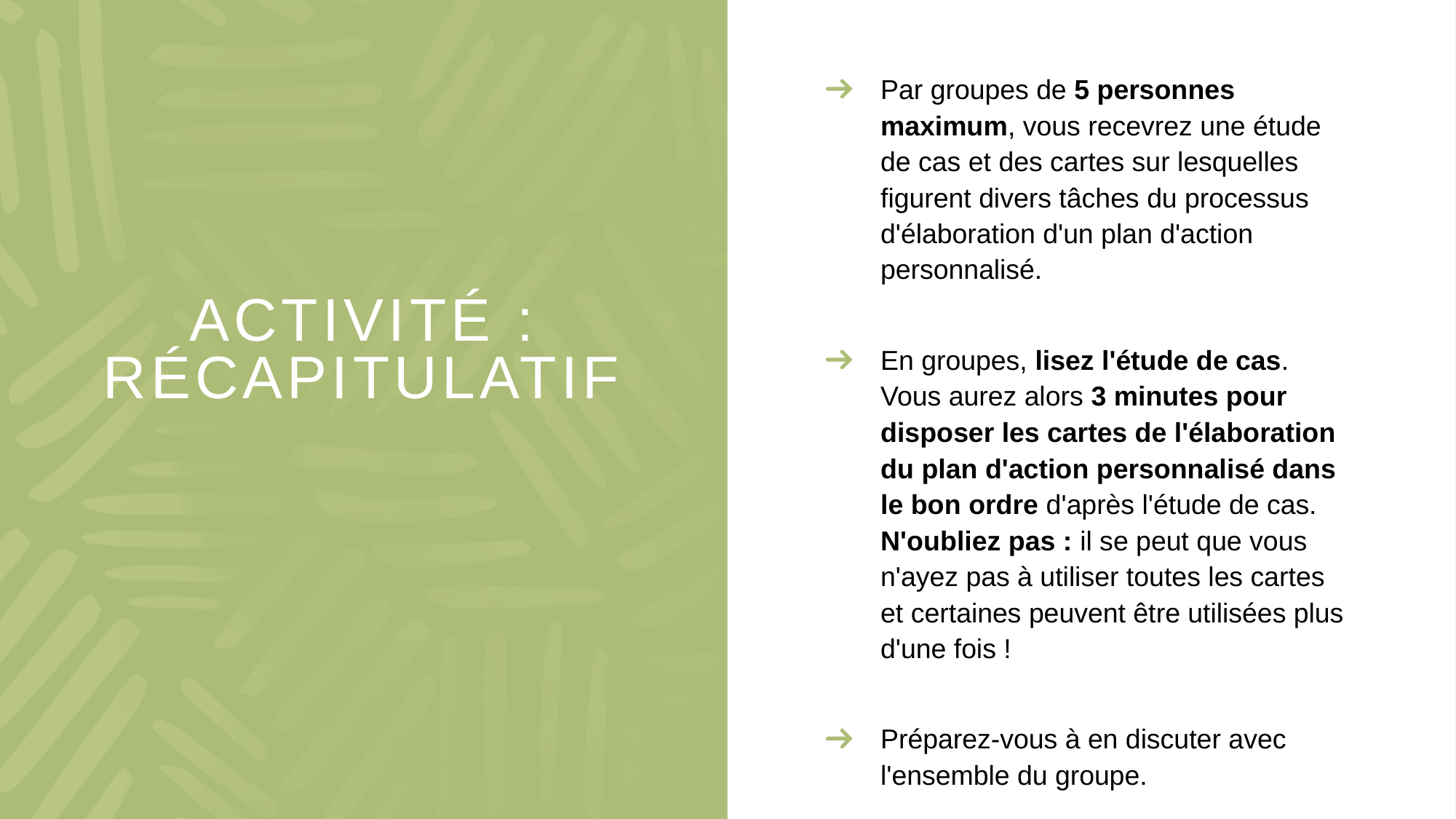

Par groupes de 5 personnes maximum, vous recevrez une étude de cas et des cartes sur lesquelles figurent divers tâches du processus d'élaboration d'un plan d'action personnalisé.
En groupes, lisez l'étude de cas. Vous aurez alors 3 minutes pour disposer les cartes de l'élaboration du plan d'action personnalisé dans le bon ordre d'après l'étude de cas. N'oubliez pas : il se peut que vous n'ayez pas à utiliser toutes les cartes et certaines peuvent être utilisées plus d'une fois !
Préparez-vous à en discuter avec l'ensemble du groupe.

# Activité : Récapitulatif